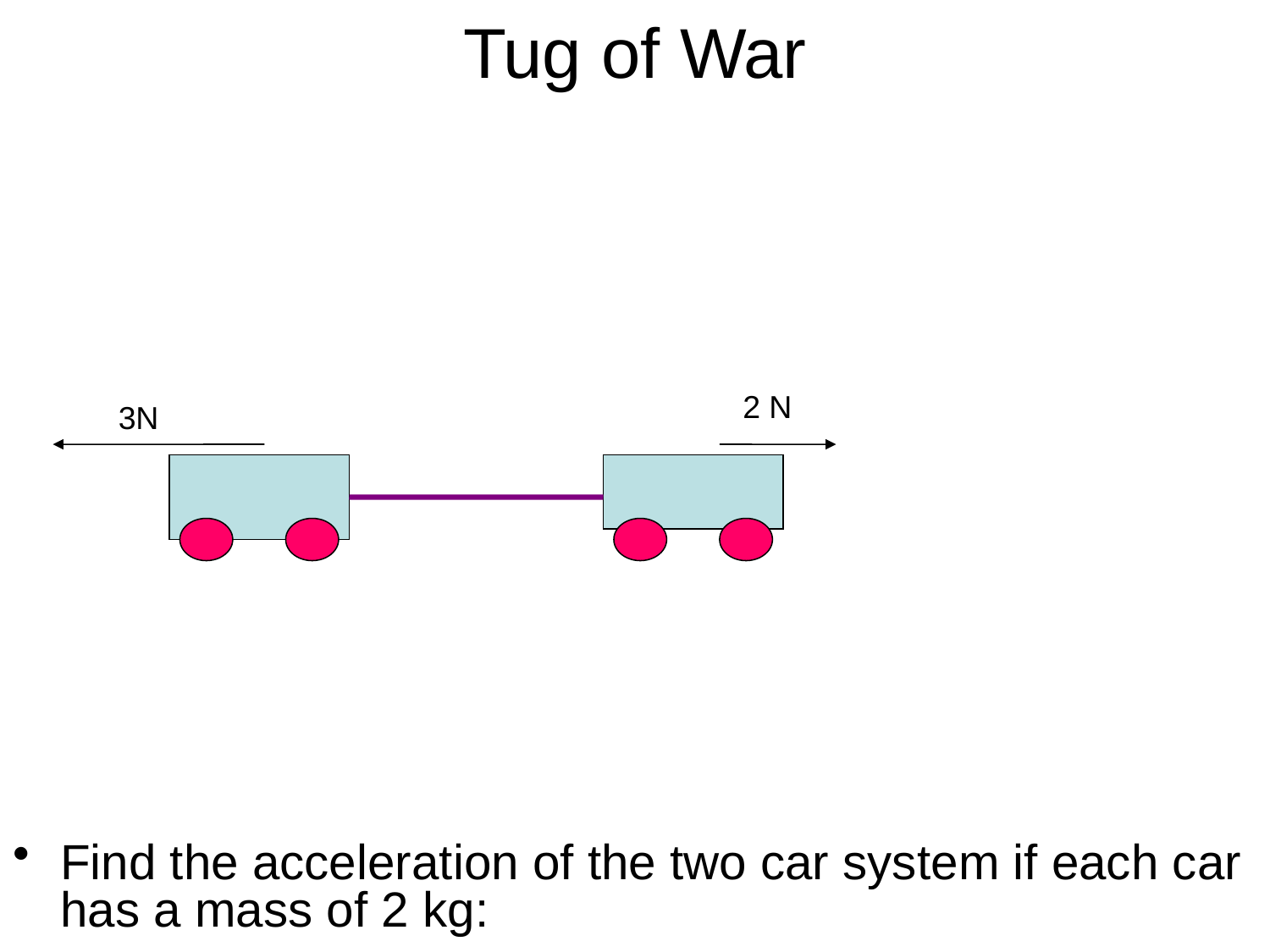

# Tug of War
2 N
3N

Find the acceleration of the two car system if each car has a mass of 2 kg: